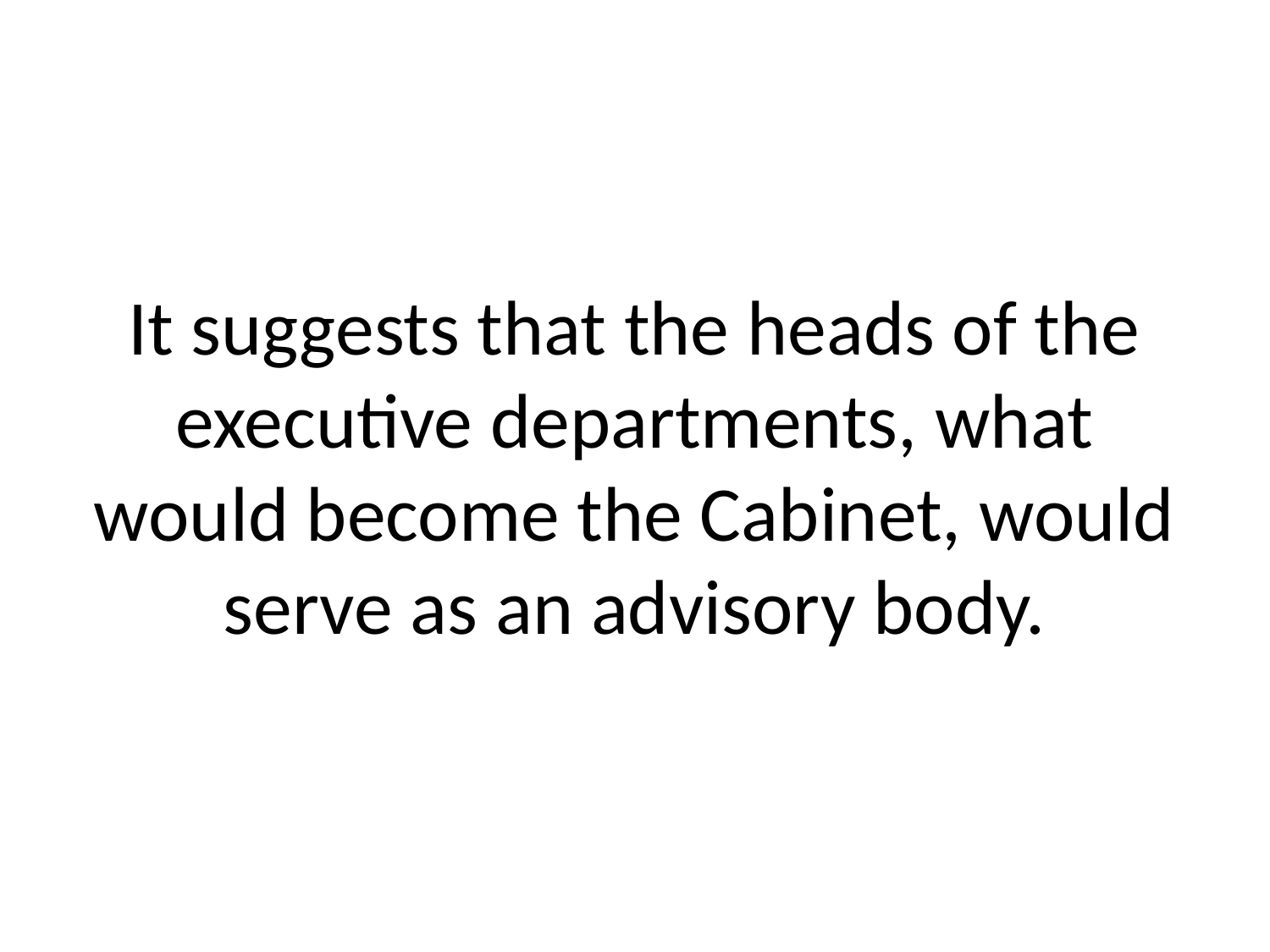

# It suggests that the heads of the executive departments, what would become the Cabinet, would serve as an advisory body.